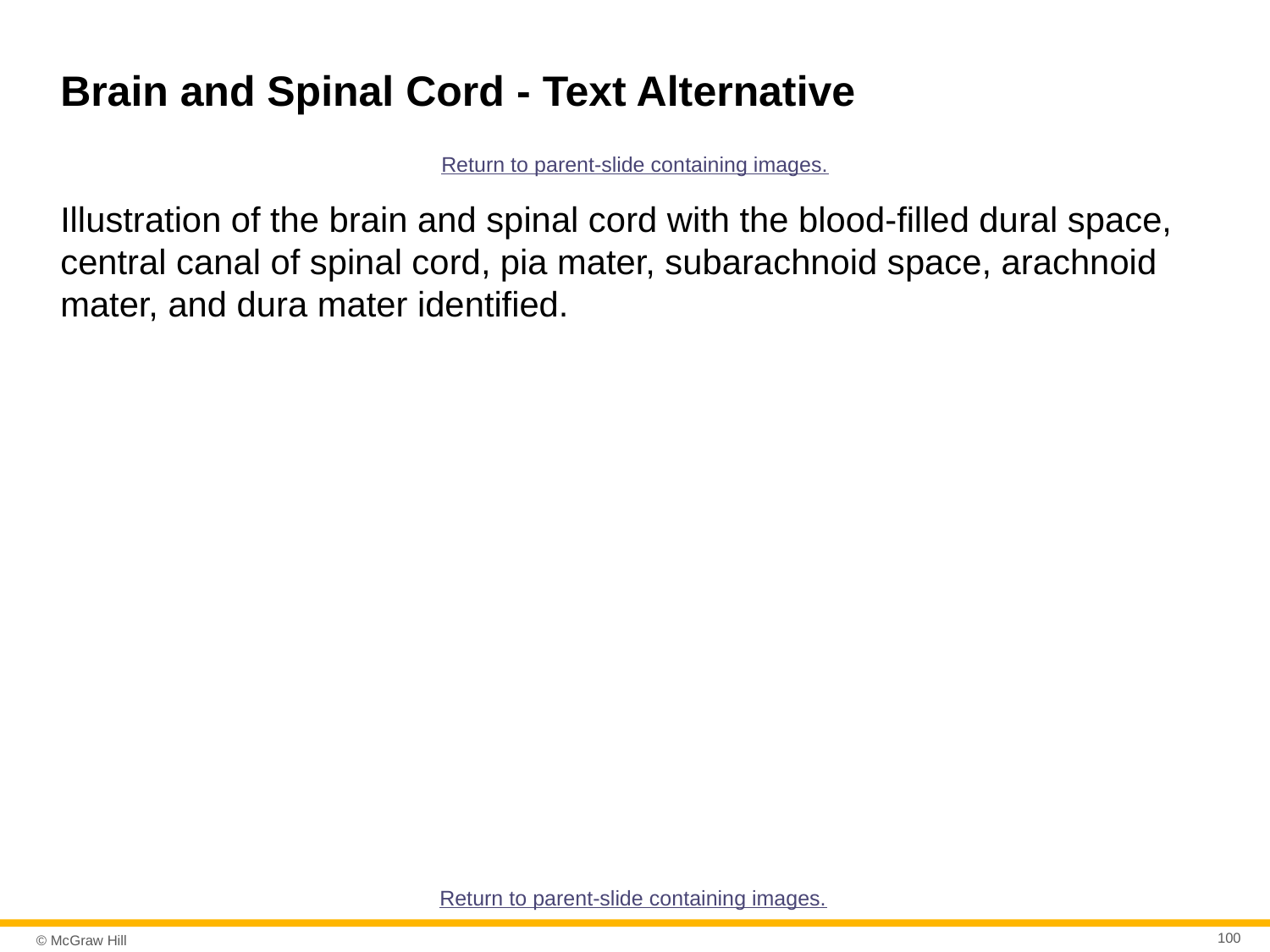

# Brain and Spinal Cord - Text Alternative
Return to parent-slide containing images.
Illustration of the brain and spinal cord with the blood-filled dural space, central canal of spinal cord, pia mater, subarachnoid space, arachnoid mater, and dura mater identified.
Return to parent-slide containing images.